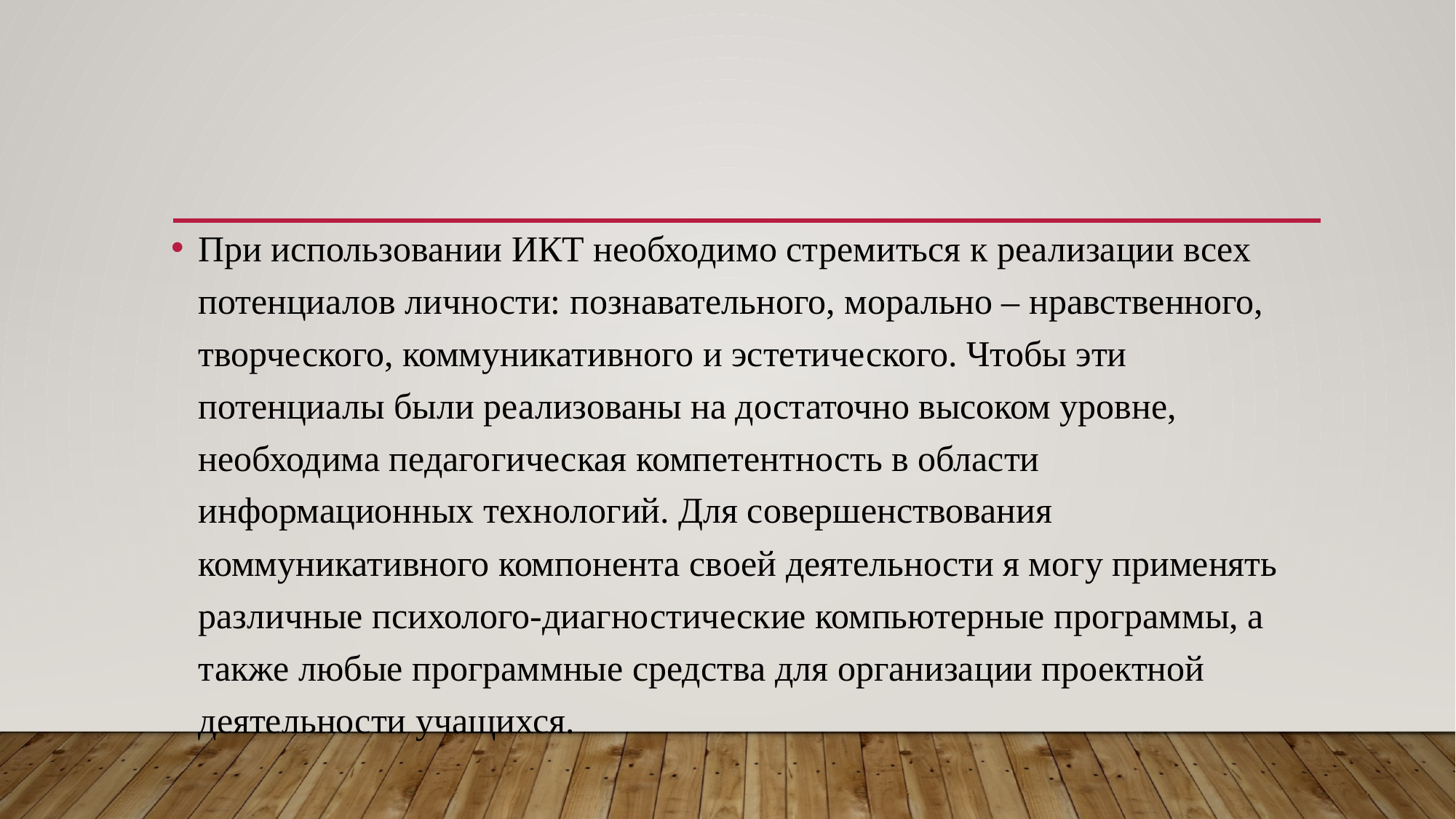

При использовании ИКТ необходимо стремиться к реализации всех потенциалов личности: познавательного, морально – нравственного, творческого, коммуникативного и эстетического. Чтобы эти потенциалы были реализованы на достаточно высоком уровне, необходима педагогическая компетентность в области информационных технологий. Для совершенствования коммуникативного компонента своей деятельности я могу применять различные психолого-диагностические компьютерные программы, а также любые программные средства для организации проектной деятельности учащихся.